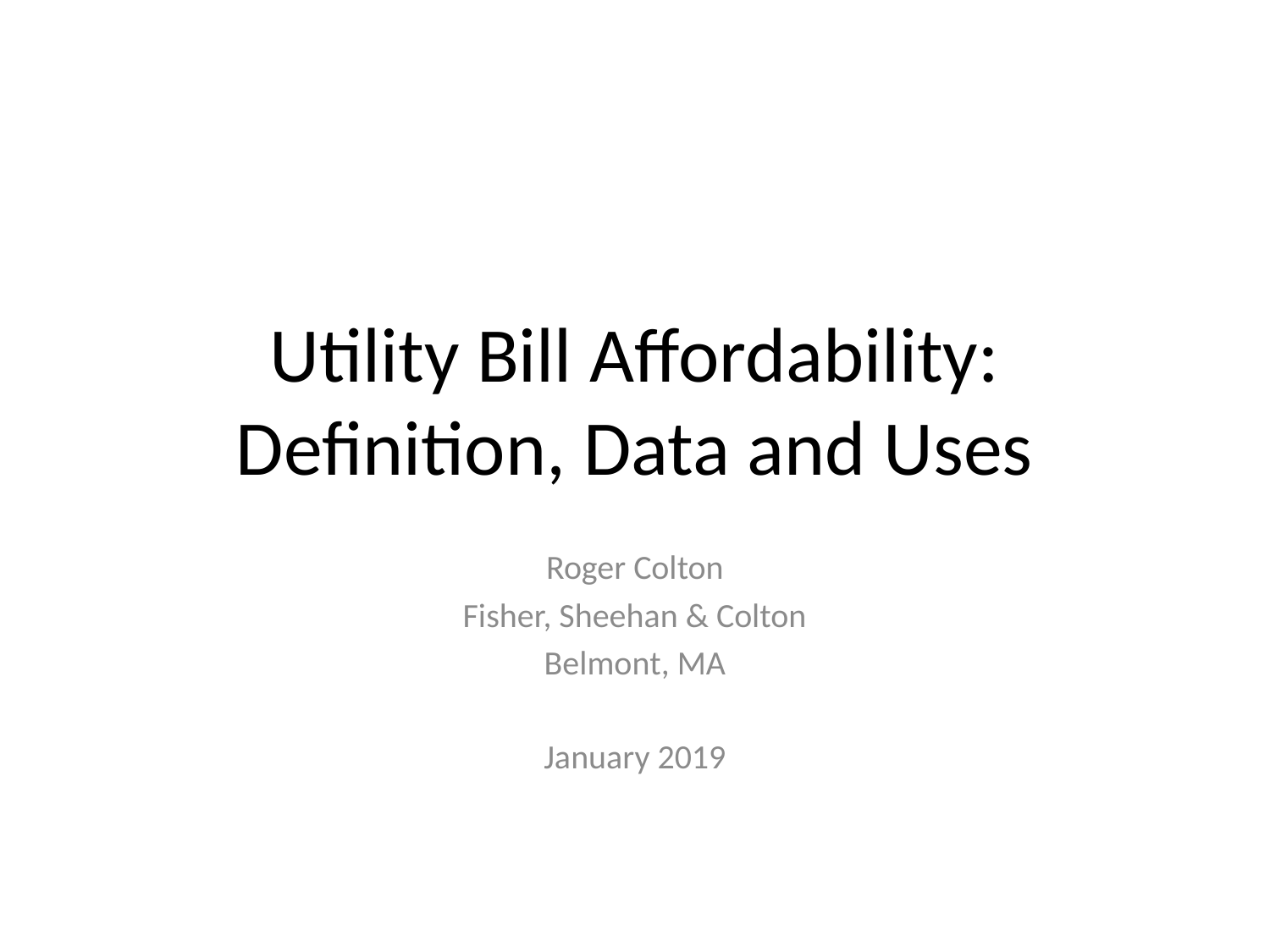

# Utility Bill Affordability: Definition, Data and Uses
Roger Colton
Fisher, Sheehan & Colton
Belmont, MA

January 2019